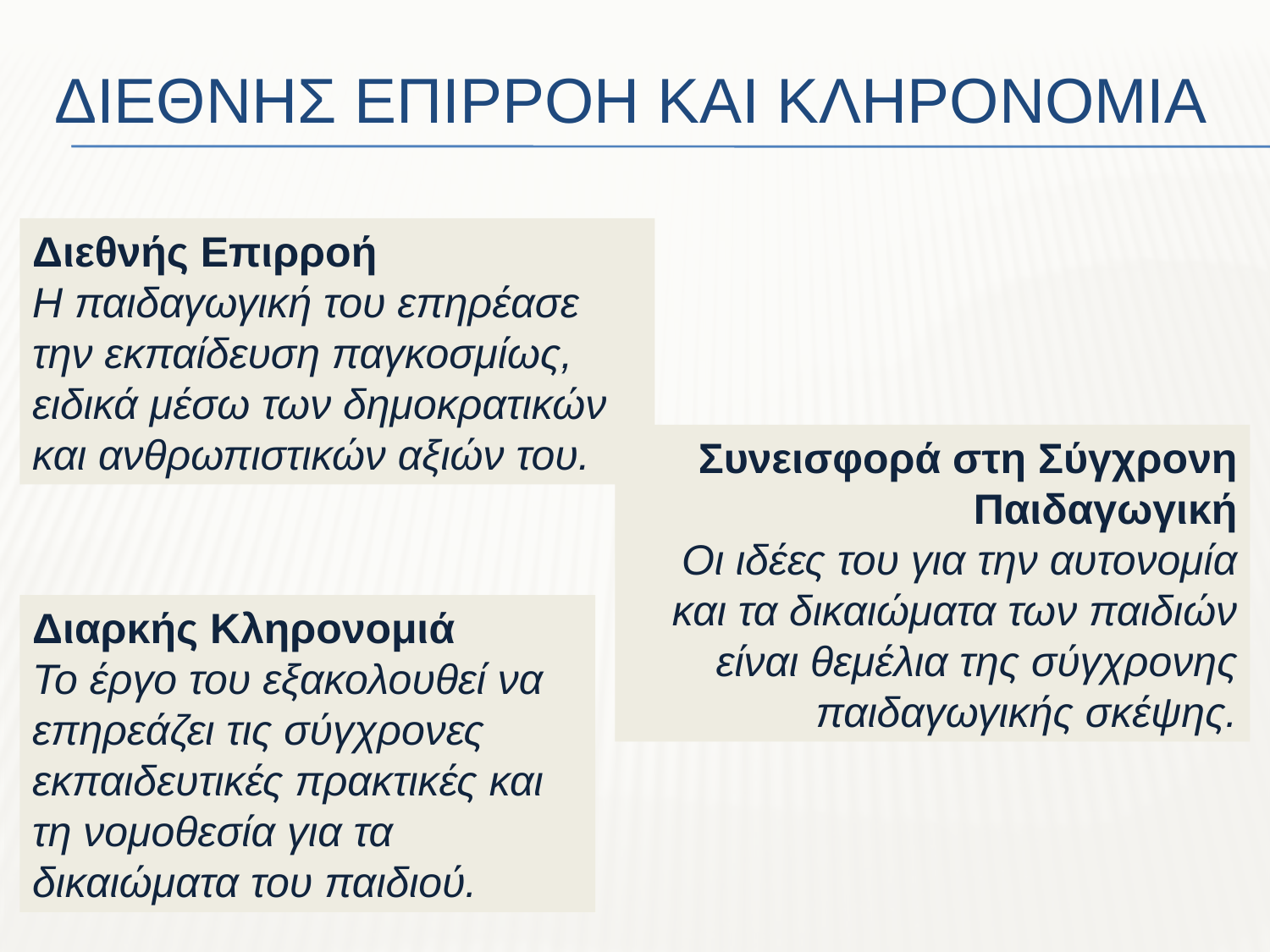

# Διεθνησ Επιρροη και Κληρονομια
Διεθνής Επιρροή
Η παιδαγωγική του επηρέασε την εκπαίδευση παγκοσμίως, ειδικά μέσω των δημοκρατικών και ανθρωπιστικών αξιών του.
Συνεισφορά στη Σύγχρονη Παιδαγωγική
Οι ιδέες του για την αυτονομία και τα δικαιώματα των παιδιών είναι θεμέλια της σύγχρονης παιδαγωγικής σκέψης.
Διαρκής Κληρονομιά
Το έργο του εξακολουθεί να επηρεάζει τις σύγχρονες εκπαιδευτικές πρακτικές και τη νομοθεσία για τα δικαιώματα του παιδιού.